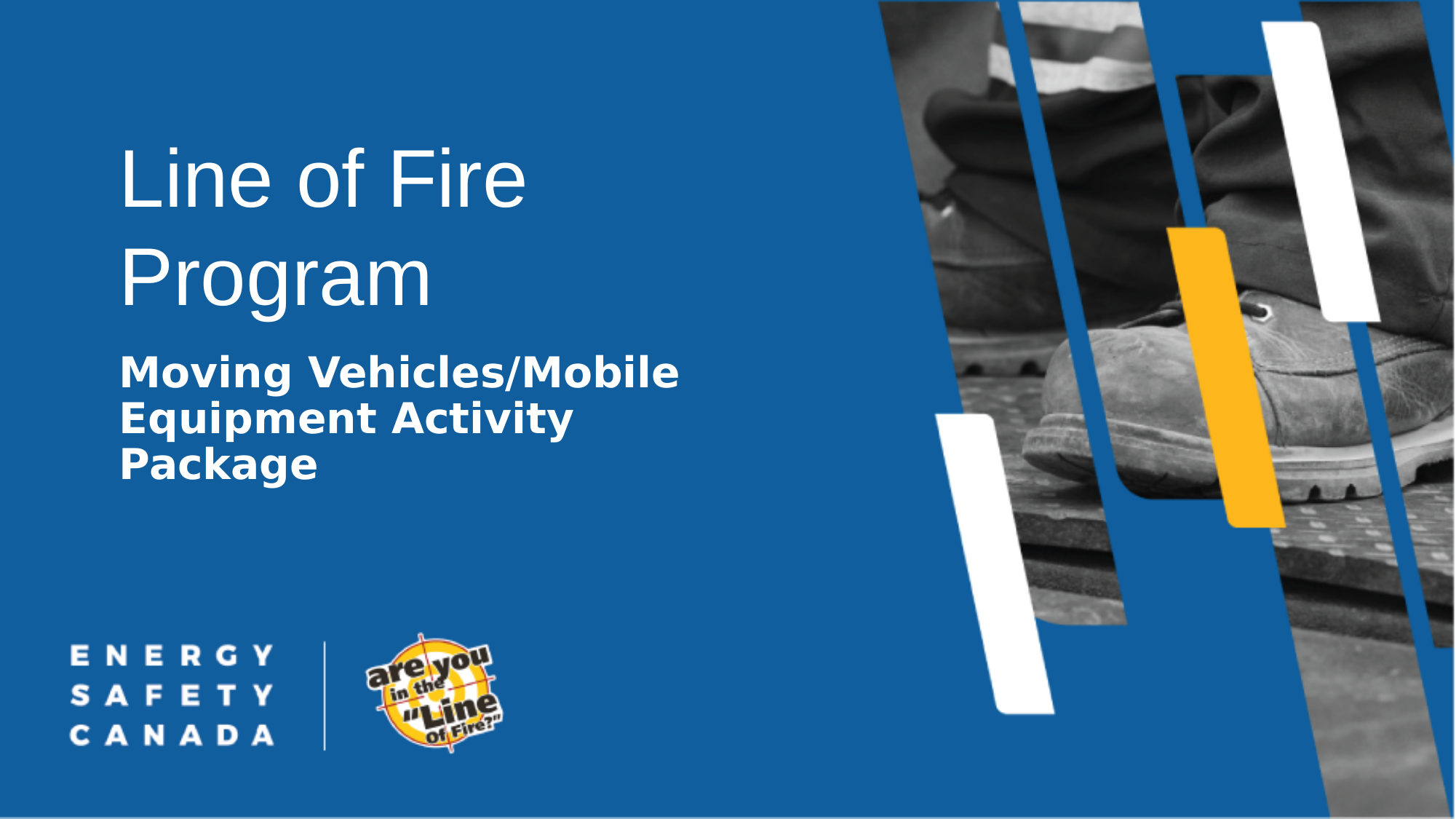

Line of Fire Program
Moving Vehicles/Mobile Equipment Activity Package